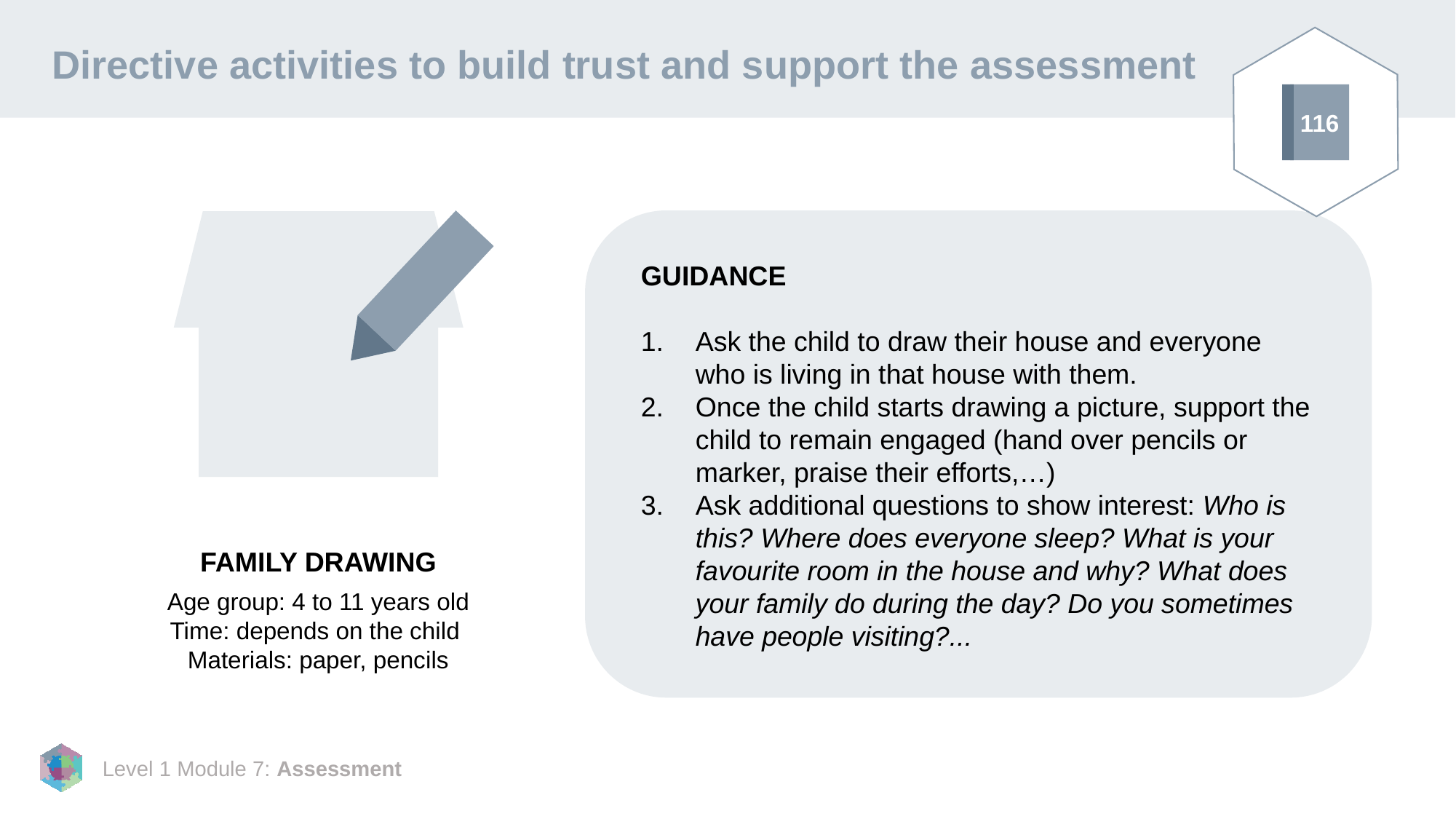

# Directive activities to build trust and support the assessment

116

GUIDANCE

Ask the child to draw their house and everyone who is living in that house with them.
Once the child starts drawing a picture, support the child to remain engaged (hand over pencils or marker, praise their efforts,…)
Ask additional questions to show interest: Who is this? Where does everyone sleep? What is your favourite room in the house and why? What does your family do during the day? Do you sometimes have people visiting?...
FAMILY DRAWING
Age group: 4 to 11 years old
Time: depends on the child
Materials: paper, pencils